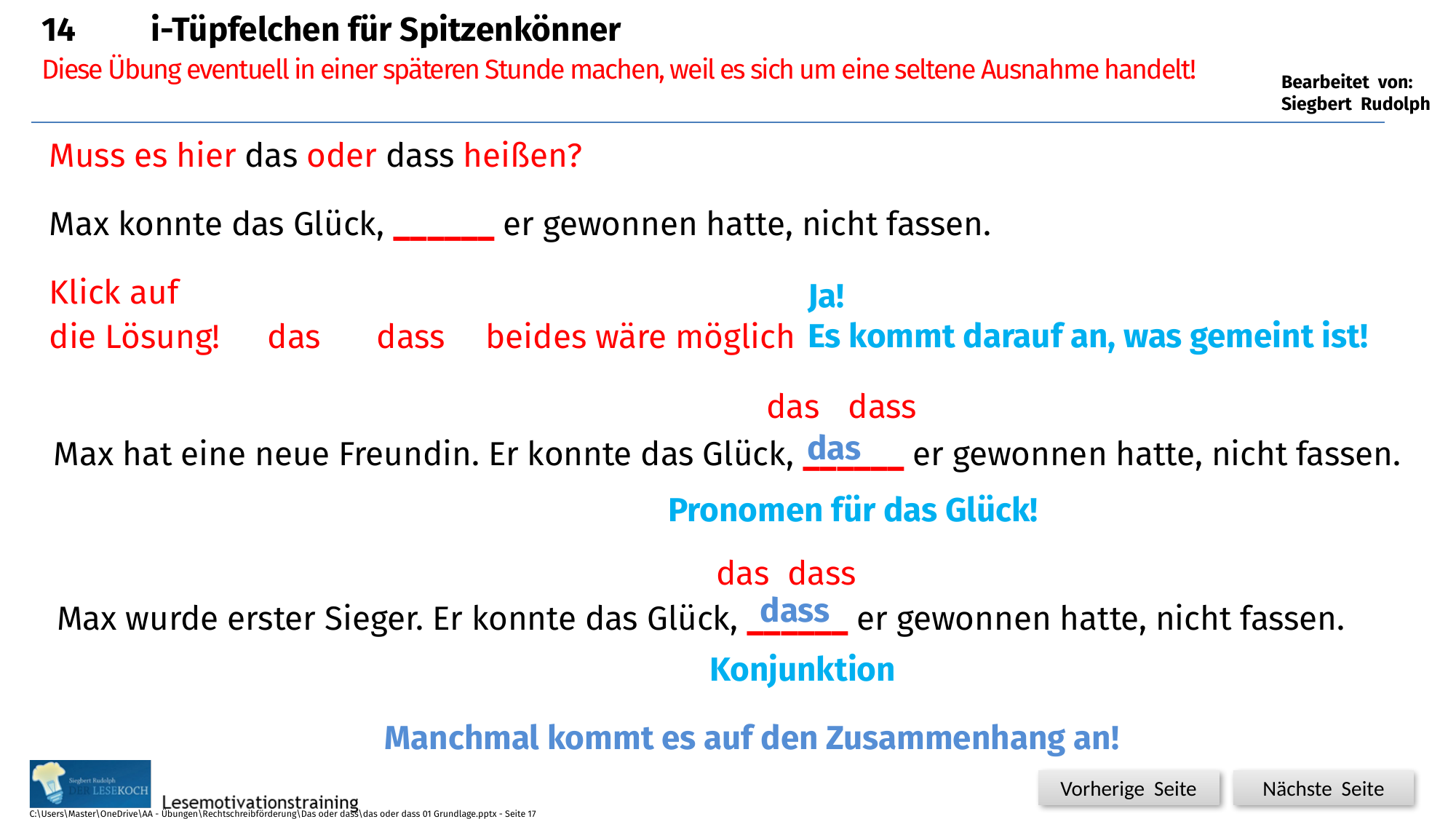

14	i-Tüpfelchen für Spitzenkönner
17
Diese Übung eventuell in einer späteren Stunde machen, weil es sich um eine seltene Ausnahme handelt!
Muss es hier das oder dass heißen?

Max konnte das Glück, ______ er gewonnen hatte, nicht fassen.

Klick auf
die Lösung! 	das	dass	beides wäre möglich
Ja!
Es kommt darauf an, was gemeint ist!

das
dass
das
Max hat eine neue Freundin. Er konnte das Glück, ______ er gewonnen hatte, nicht fassen.
Pronomen für das Glück!
das
dass
dass
Max wurde erster Sieger. Er konnte das Glück, ______ er gewonnen hatte, nicht fassen.
Konjunktion
Manchmal kommt es auf den Zusammenhang an!
C:\Users\Master\OneDrive\AA - Übungen\Rechtschreibförderung\Das oder dass\das oder dass 01 Grundlage.pptx - Seite 17